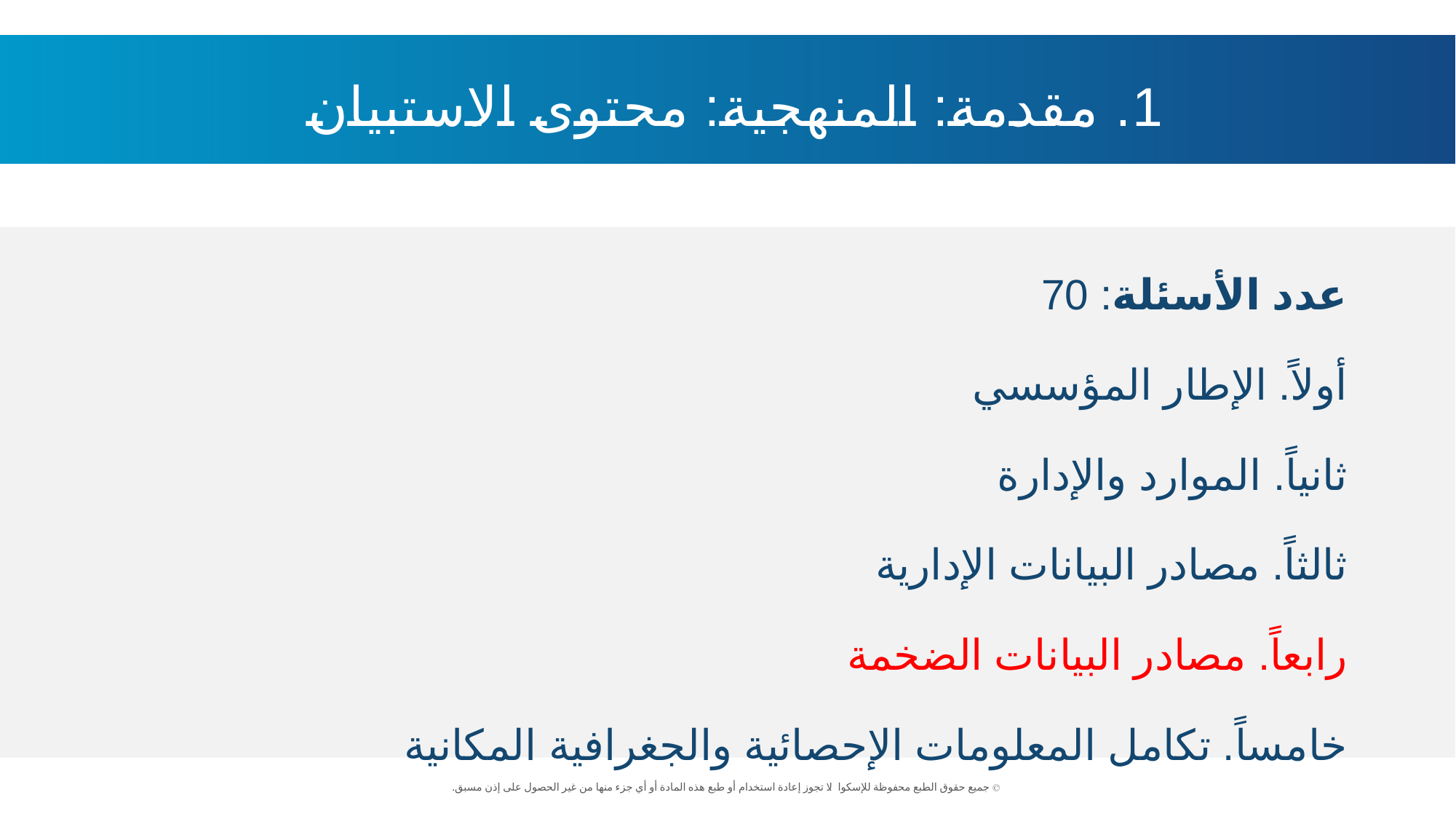

1. مقدمة: المنهجية: محتوى الاستبيان

عدد الأسئلة: 70
أولاً. الإطار المؤسسي
ثانياً. الموارد والإدارة
ثالثاً. مصادر البيانات الإدارية
رابعاً. مصادر البيانات الضخمة
خامساً. تكامل المعلومات الإحصائية والجغرافية المكانية